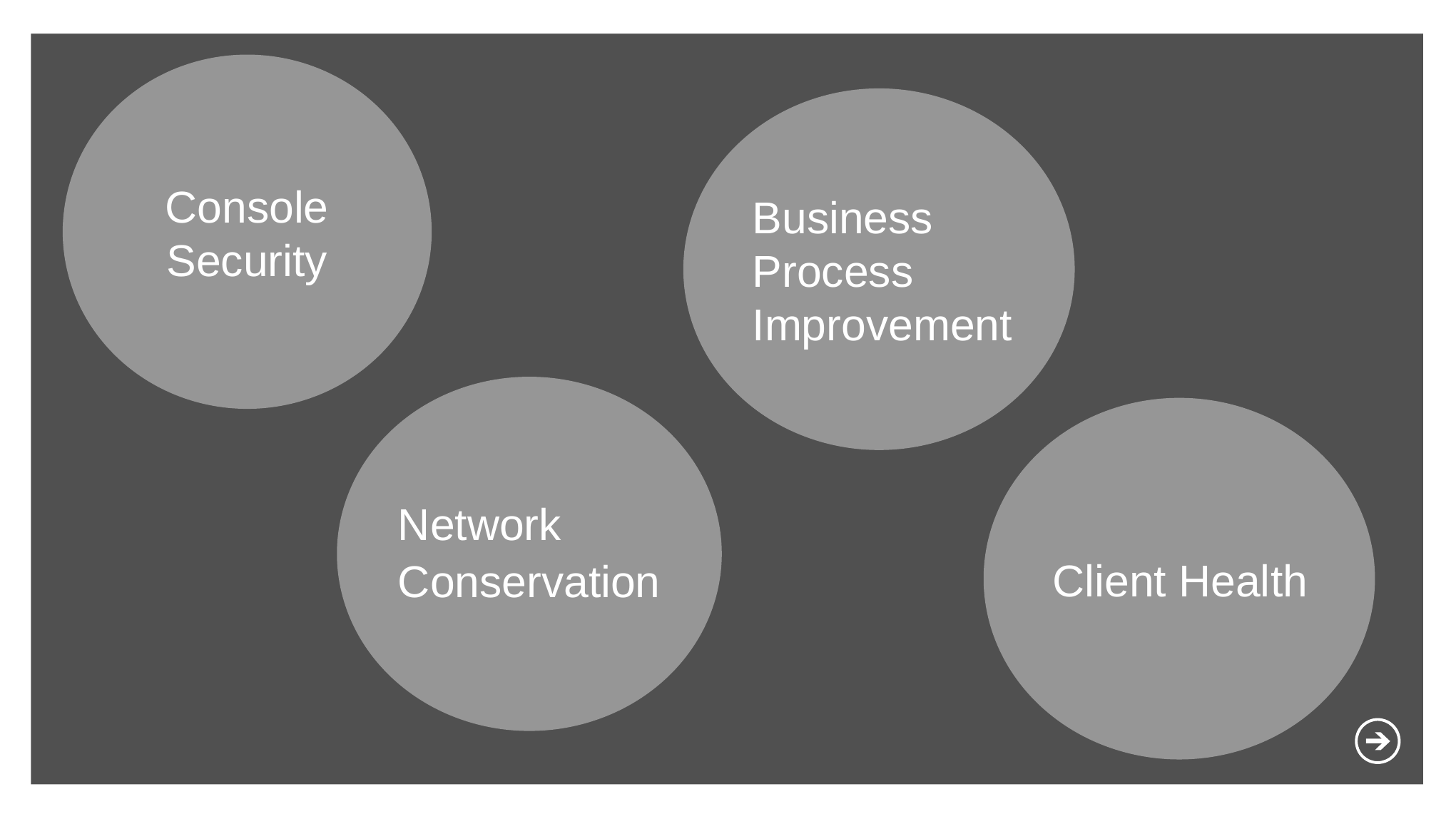

Console Security
Business Process Improvement

Network
Conservation
Client Health